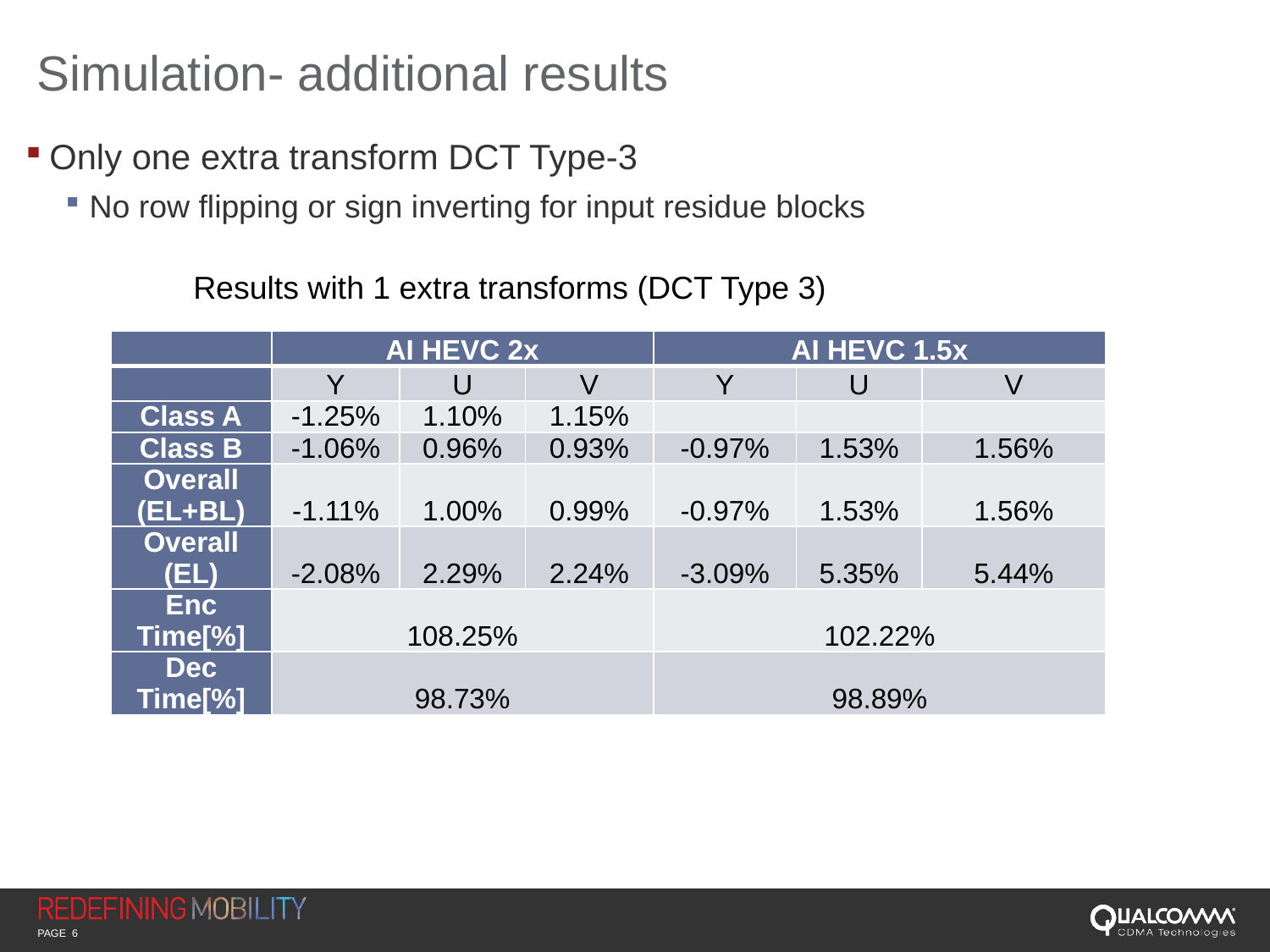

# Simulation- additional results
Only one extra transform DCT Type-3
No row flipping or sign inverting for input residue blocks

Results with 1 extra transforms (DCT Type 3)
|  | AI HEVC 2x |  |  | AI HEVC 1.5x |  |  |
| --- | --- | --- | --- | --- | --- | --- |
|  | Y | U | V | Y | U | V |
| Class A | -1.25% | 1.10% | 1.15% |  |  |  |
| Class B | -1.06% | 0.96% | 0.93% | -0.97% | 1.53% | 1.56% |
| Overall (EL+BL) | -1.11% | 1.00% | 0.99% | -0.97% | 1.53% | 1.56% |
| Overall (EL) | -2.08% | 2.29% | 2.24% | -3.09% | 5.35% | 5.44% |
| Enc Time[%] | 108.25% |  |  | 102.22% |  |  |
| Dec Time[%] | 98.73% |  |  | 98.89% |  |  |